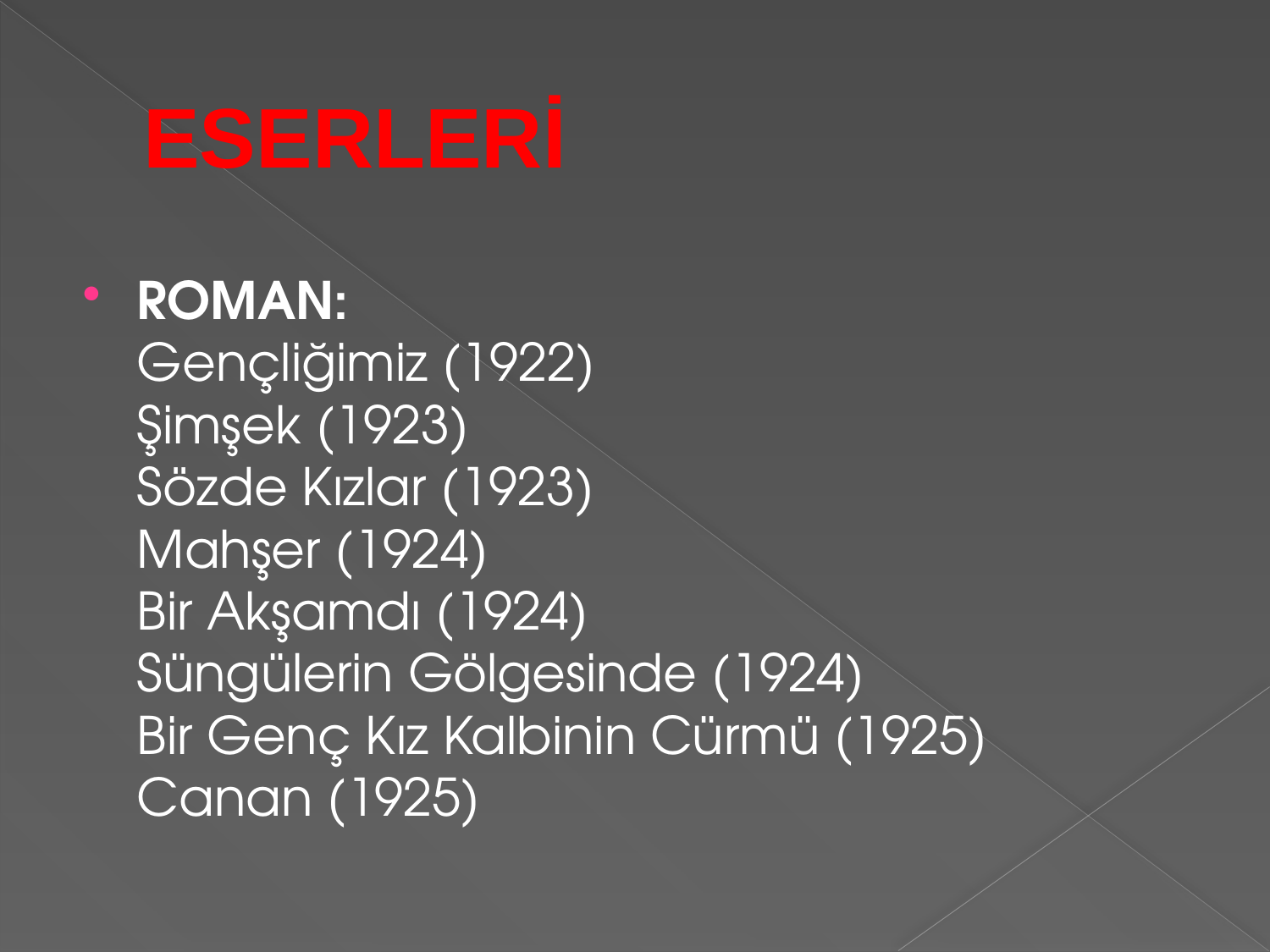

# ESERLERİ
ROMAN:
Gençliğimiz (1922)
Şimşek (1923)
Sözde Kızlar (1923)
Mahşer (1924)
Bir Akşamdı (1924)
Süngülerin Gölgesinde (1924)
Bir Genç Kız Kalbinin Cürmü (1925)
Canan (1925)